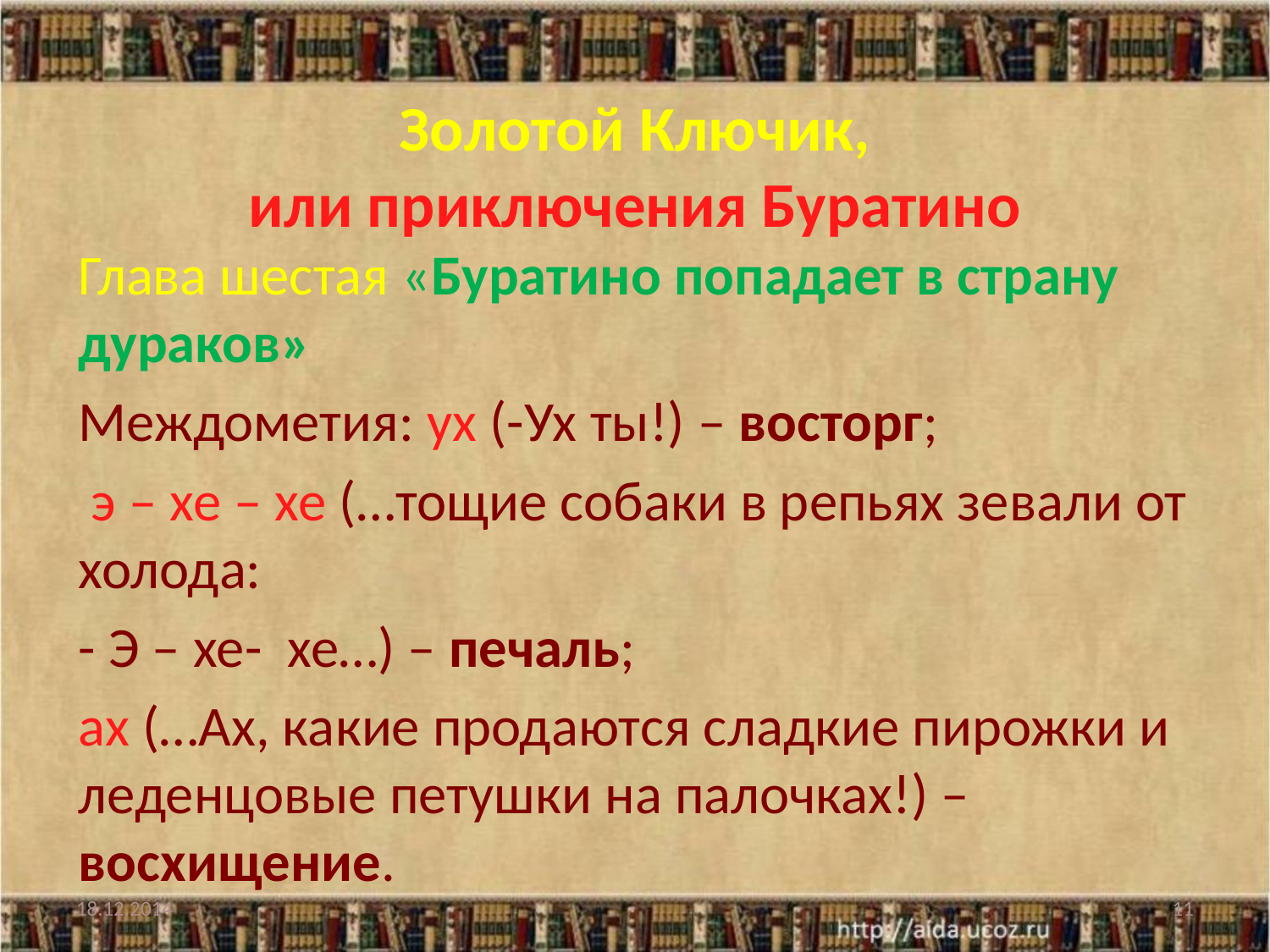

# Золотой Ключик, или приключения Буратино
Глава шестая «Буратино попадает в страну дураков»
Междометия: ух (-Ух ты!) – восторг;
 э – хе – хе (…тощие собаки в репьях зевали от холода:
- Э – хе-  хе…) – печаль;
ах (…Ах, какие продаются сладкие пирожки и леденцовые петушки на палочках!) – восхищение.
18.12.2014
11